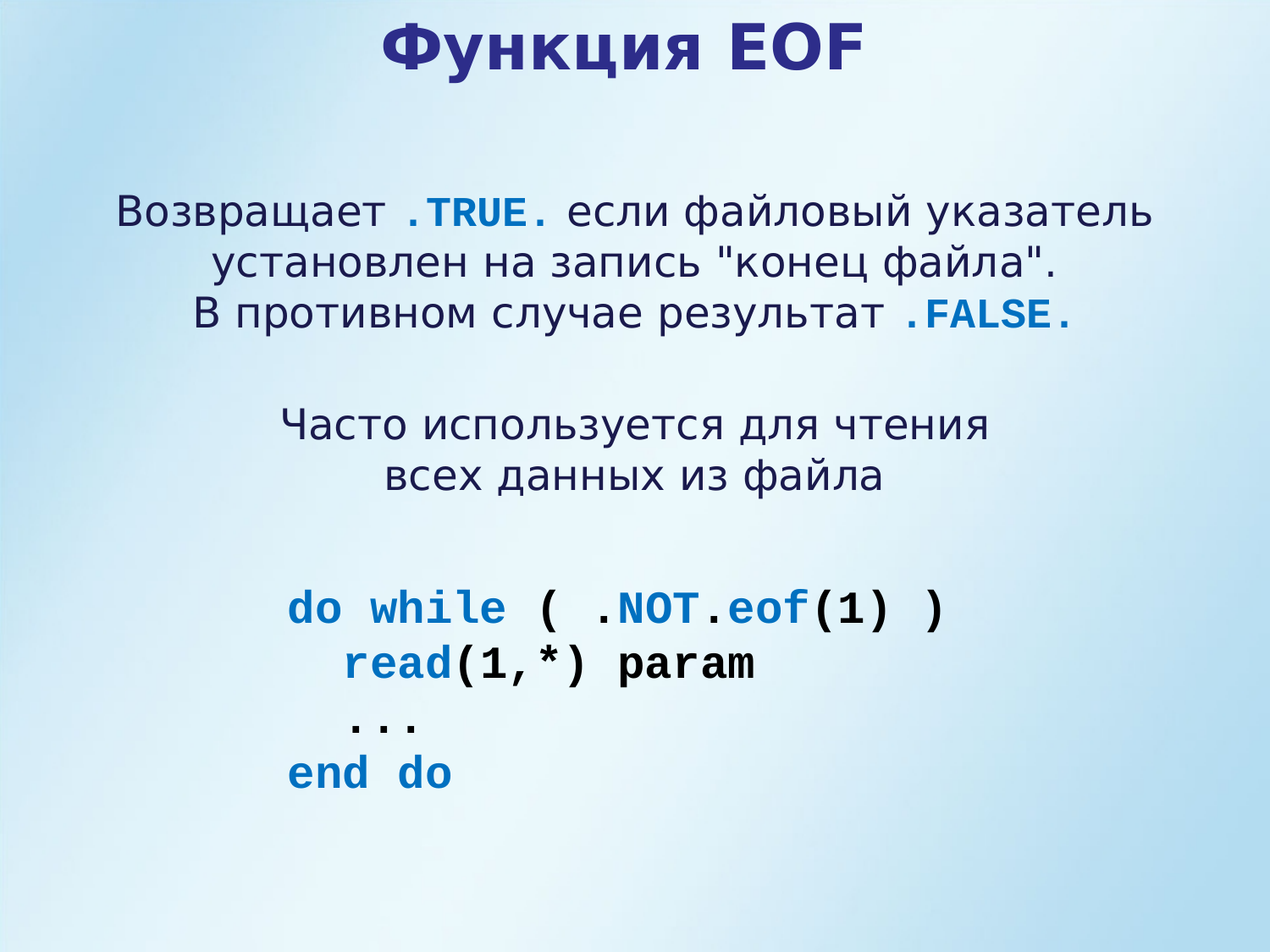

Функция EOF
Возвращает .TRUE. если файловый указатель установлен на запись "конец файла".
В противном случае результат .FALSE.
Часто используется для чтения
всех данных из файла
do while ( .NOT.eof(1) )
  read(1,*) param
  ...
end do